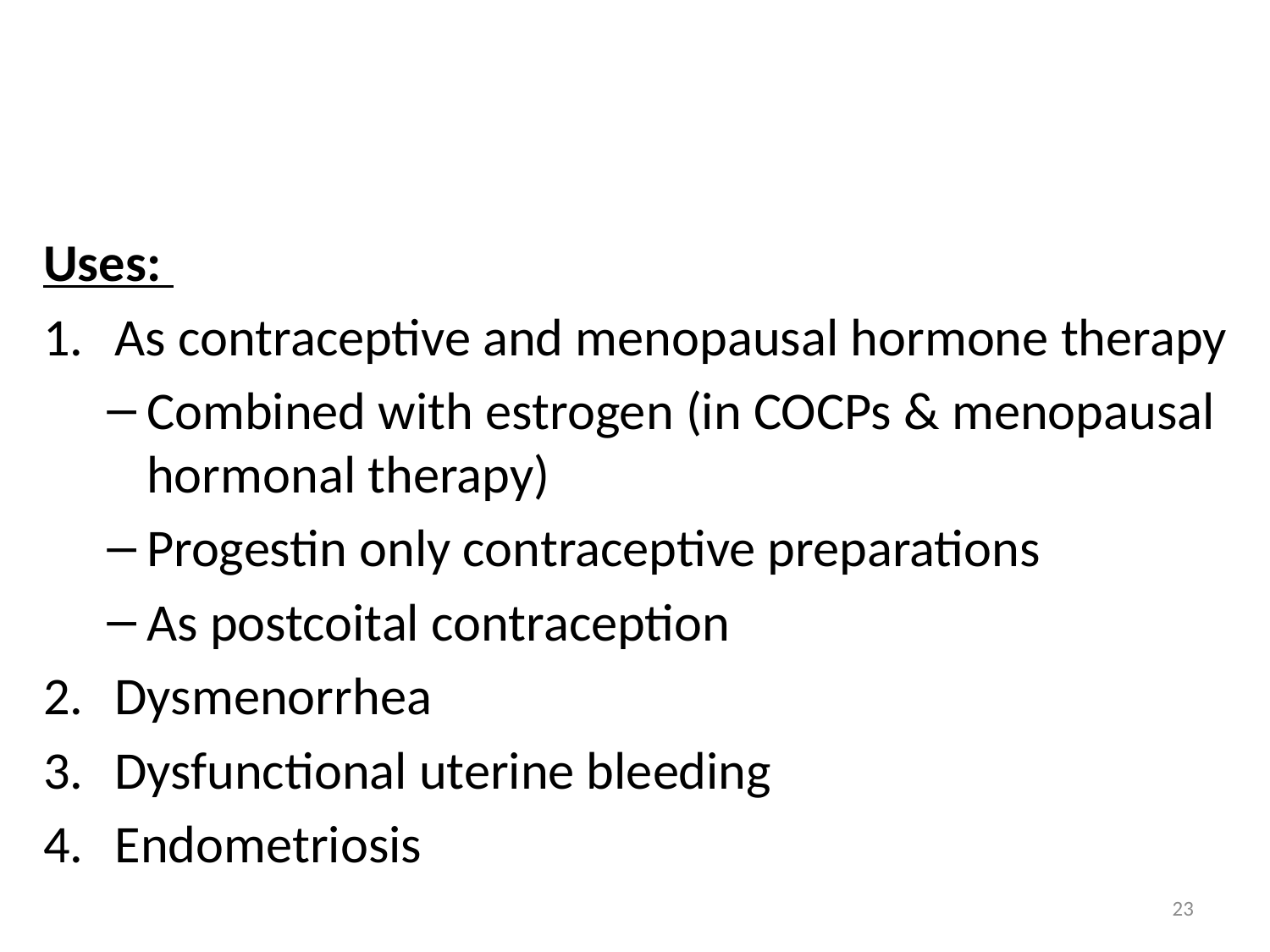

#
Uses:
As contraceptive and menopausal hormone therapy
Combined with estrogen (in COCPs & menopausal hormonal therapy)
Progestin only contraceptive preparations
As postcoital contraception
Dysmenorrhea
Dysfunctional uterine bleeding
Endometriosis
23